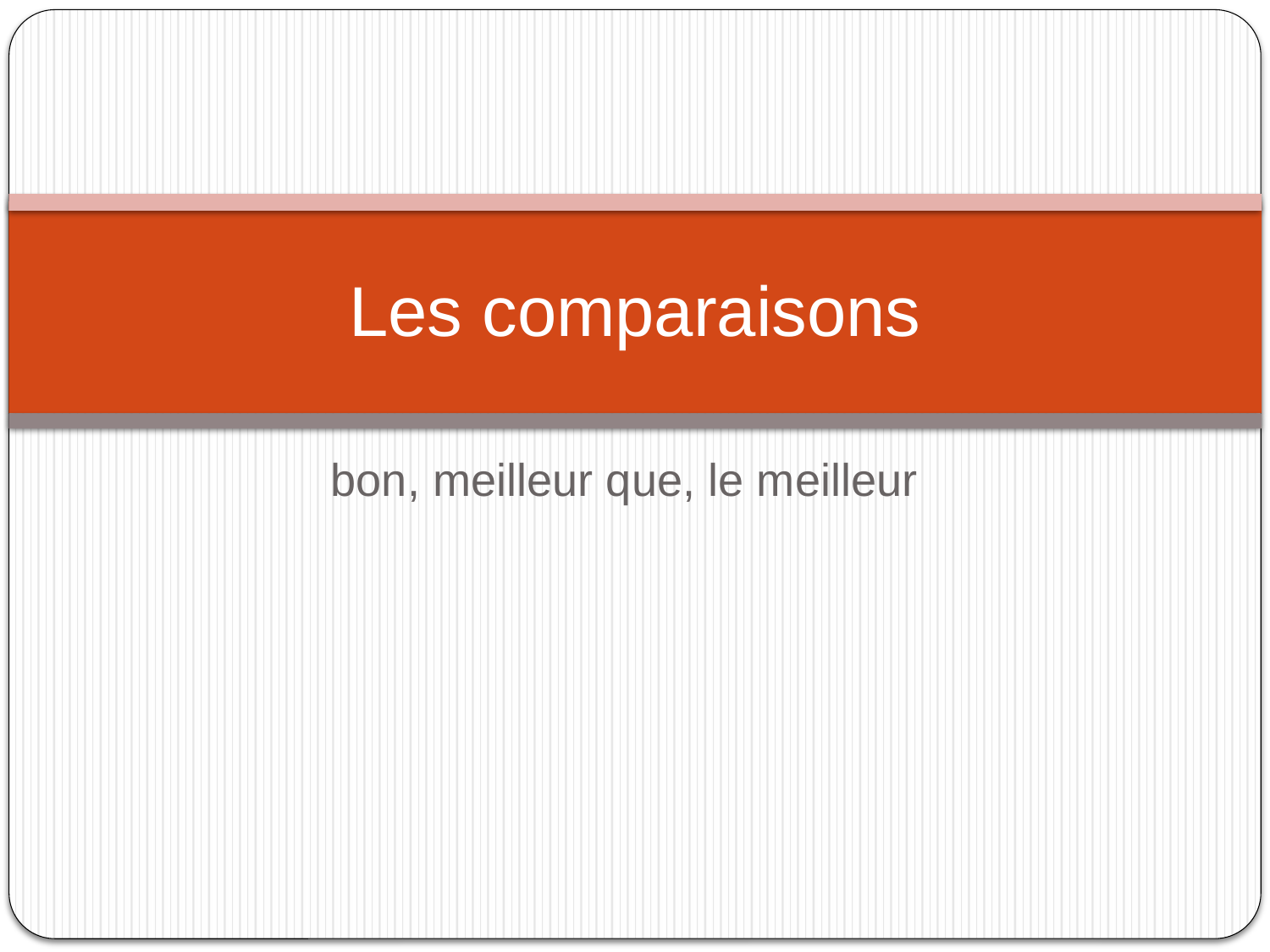

# Les comparaisons
bon, meilleur que, le meilleur